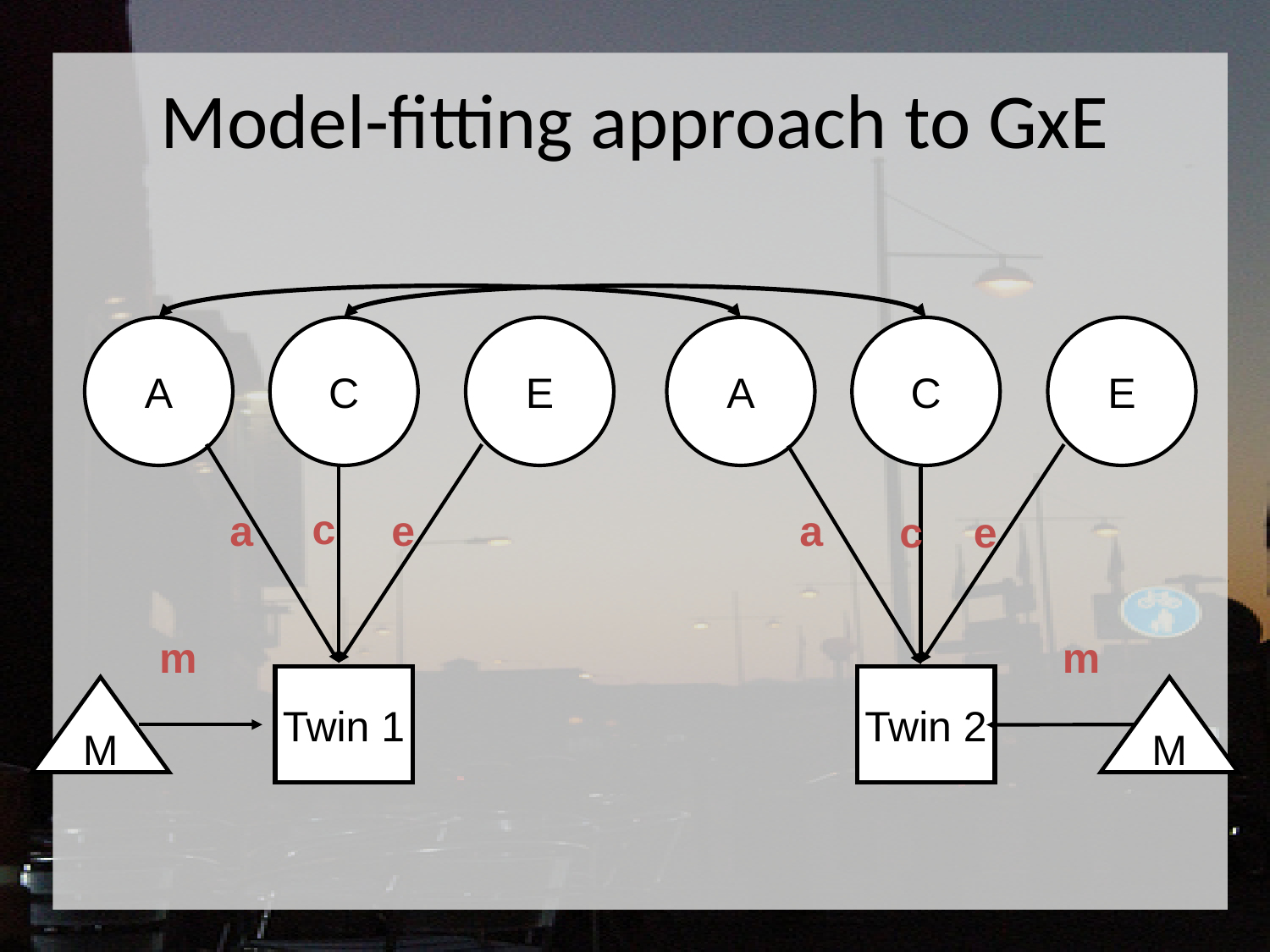

# Model-fitting approach to GxE

A
C
E
A
C
E
c
a
e
a
c
e
m
m
Twin 1
Twin 2
M
M